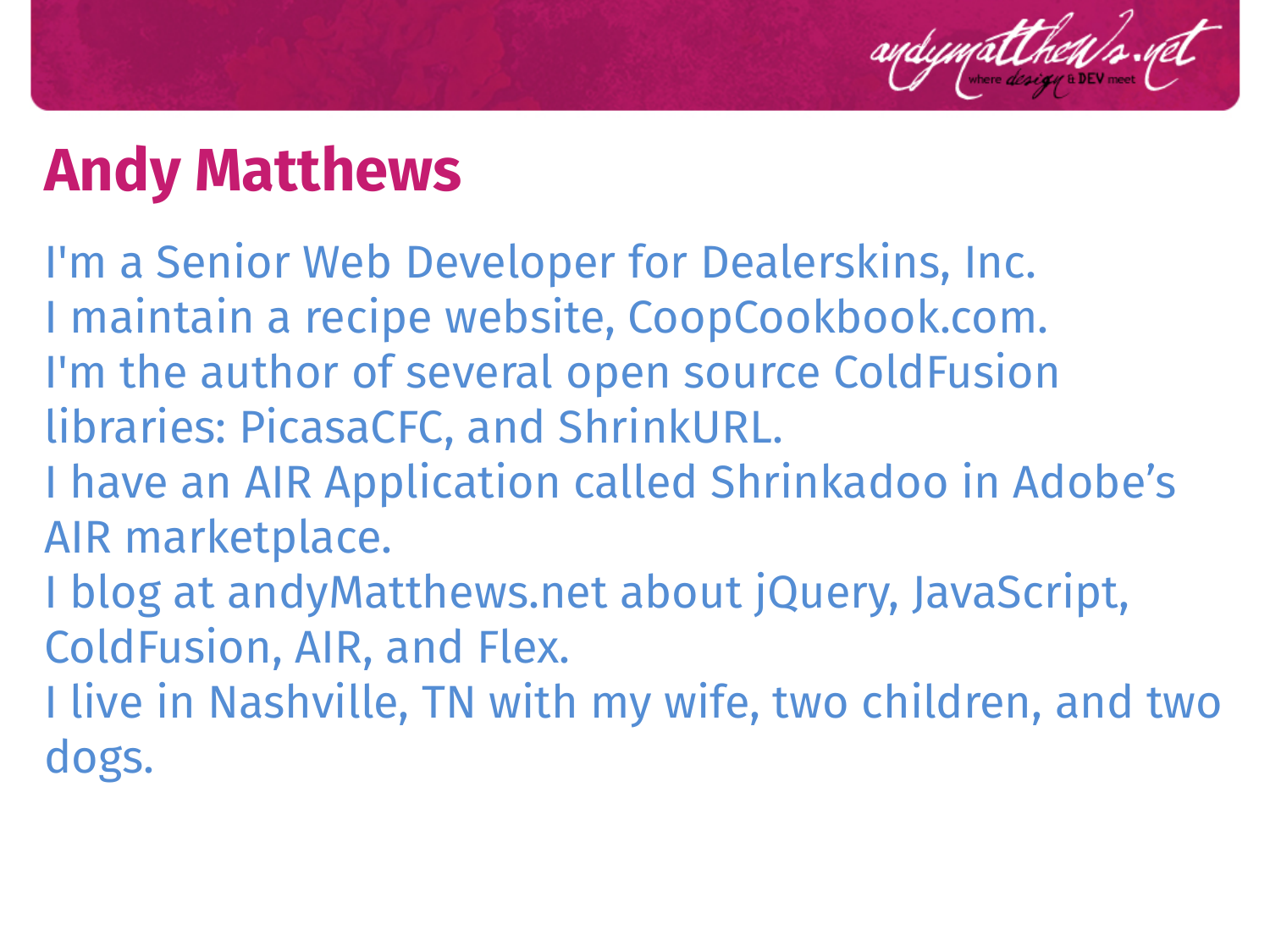

Andy Matthews
I'm a Senior Web Developer for Dealerskins, Inc.
I maintain a recipe website, CoopCookbook.com.
I'm the author of several open source ColdFusion libraries: PicasaCFC, and ShrinkURL.
I have an AIR Application called Shrinkadoo in Adobe’s AIR marketplace.
I blog at andyMatthews.net about jQuery, JavaScript, ColdFusion, AIR, and Flex.
I live in Nashville, TN with my wife, two children, and two dogs.